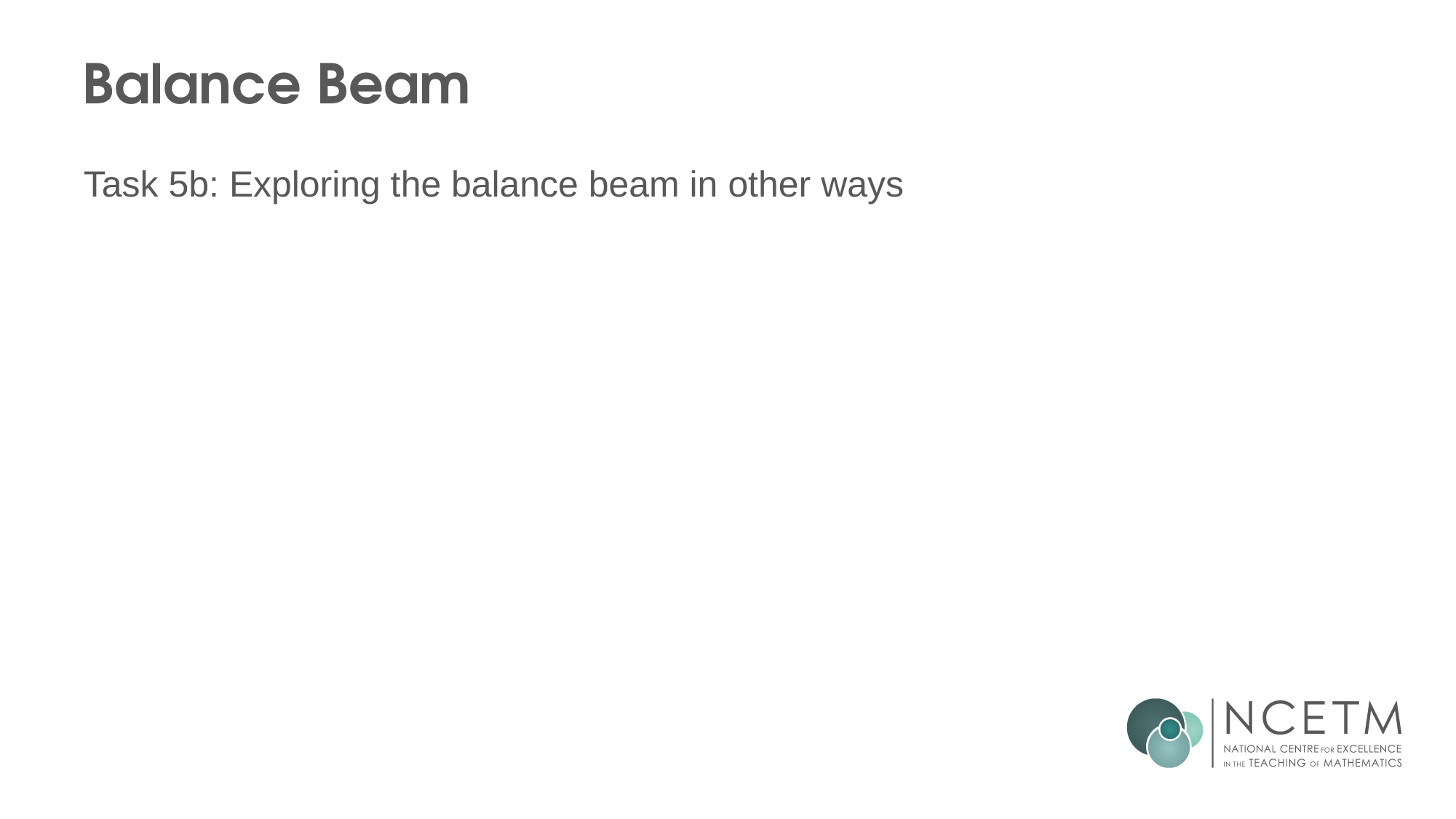

# Balance Beam
Task 5b: Exploring the balance beam in other ways